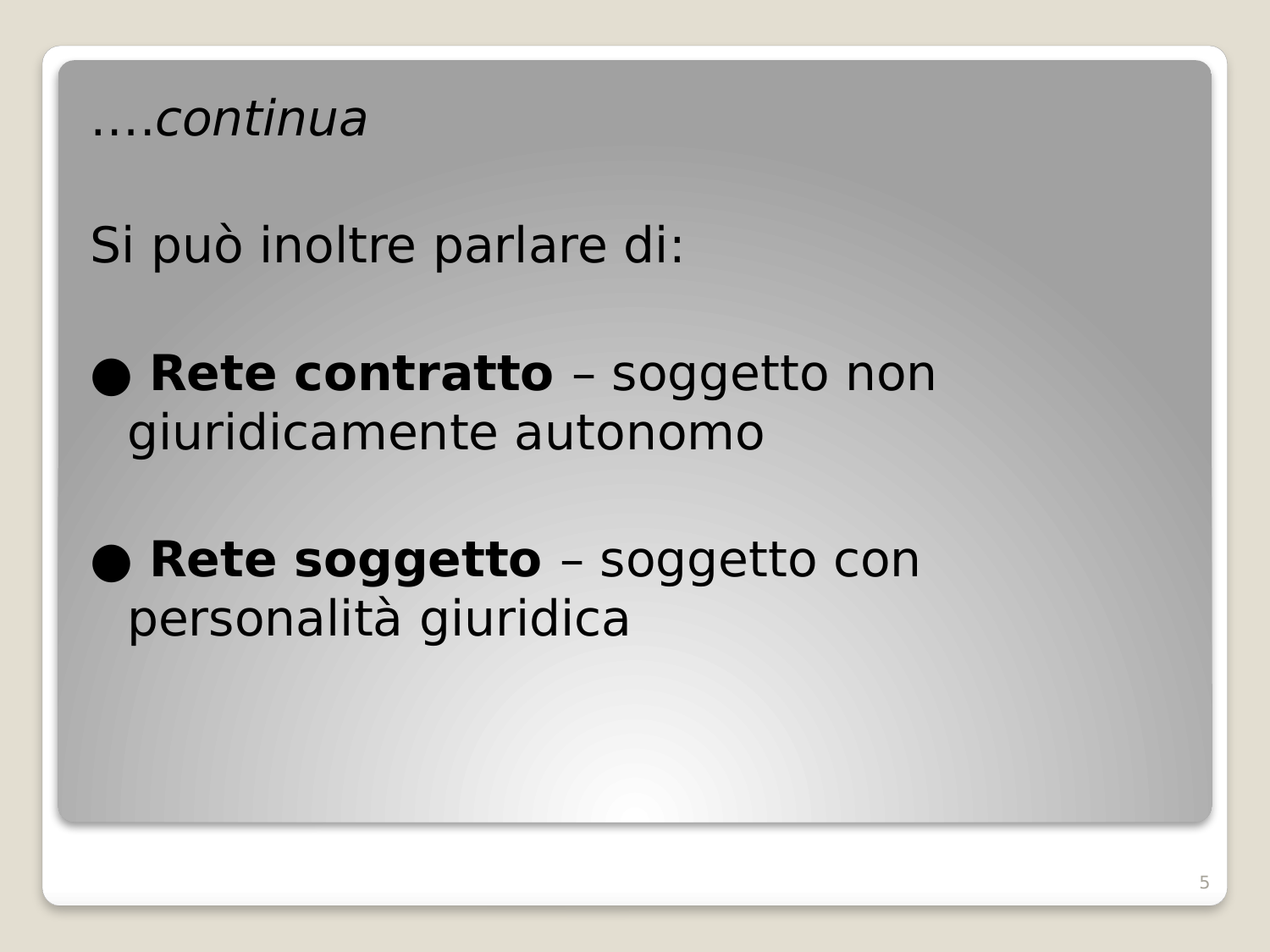

….continua

Si può inoltre parlare di:

● Rete contratto – soggetto non giuridicamente autonomo

● Rete soggetto – soggetto con personalità giuridica

5